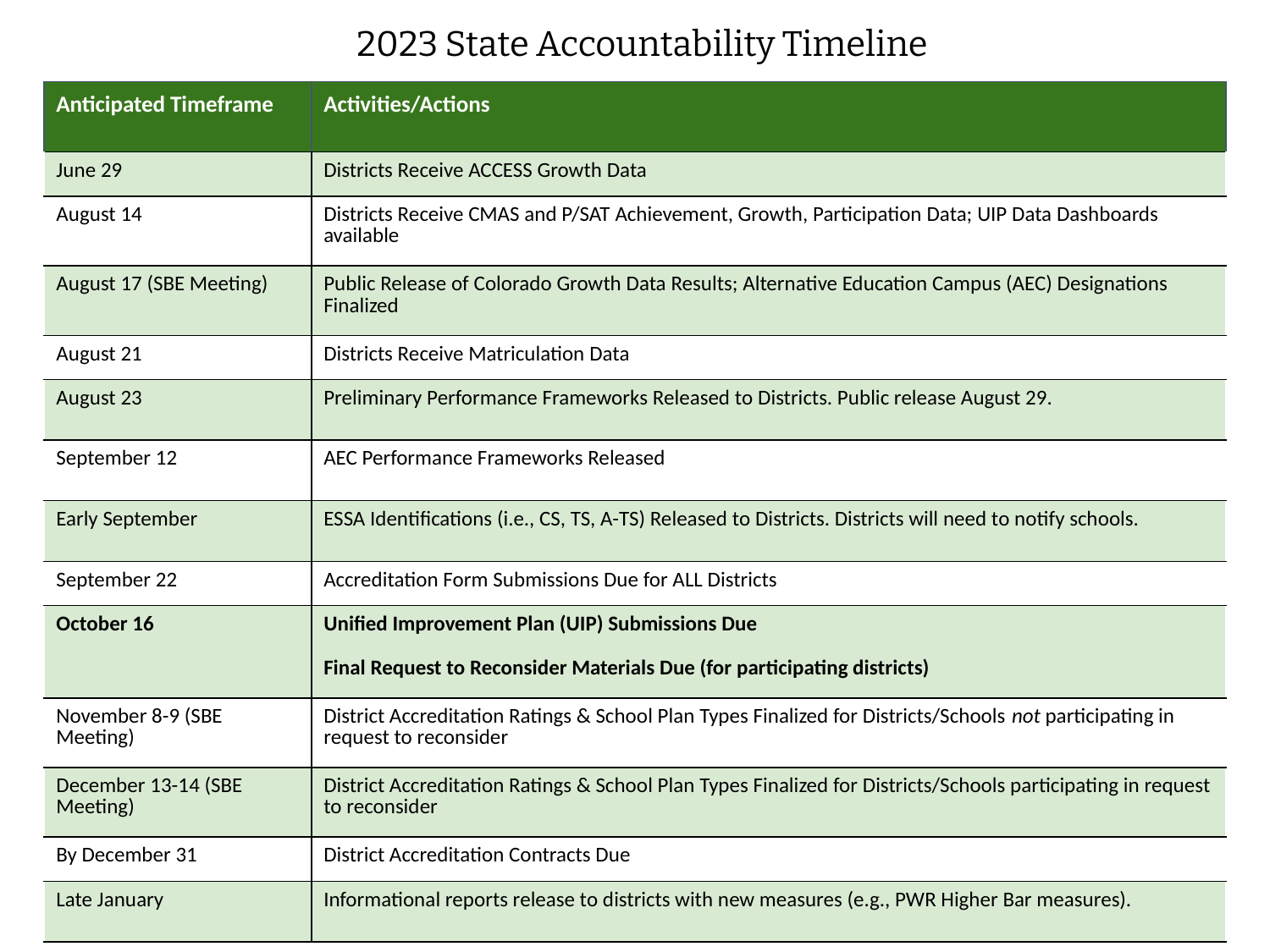

2023 State Accountability Timeline
| Anticipated Timeframe | Activities/Actions |
| --- | --- |
| June 29 | Districts Receive ACCESS Growth Data |
| August 14 | Districts Receive CMAS and P/SAT Achievement, Growth, Participation Data; UIP Data Dashboards available |
| August 17 (SBE Meeting) | Public Release of Colorado Growth Data Results; Alternative Education Campus (AEC) Designations Finalized |
| August 21 | Districts Receive Matriculation Data |
| August 23 | Preliminary Performance Frameworks Released to Districts. Public release August 29. |
| September 12 | AEC Performance Frameworks Released |
| Early September | ESSA Identifications (i.e., CS, TS, A-TS) Released to Districts. Districts will need to notify schools. |
| September 22 | Accreditation Form Submissions Due for ALL Districts |
| October 16 | Unified Improvement Plan (UIP) Submissions Due Final Request to Reconsider Materials Due (for participating districts) |
| November 8-9 (SBE Meeting) | District Accreditation Ratings & School Plan Types Finalized for Districts/Schools not participating in request to reconsider |
| December 13-14 (SBE Meeting) | District Accreditation Ratings & School Plan Types Finalized for Districts/Schools participating in request to reconsider |
| By December 31 | District Accreditation Contracts Due |
| Late January | Informational reports release to districts with new measures (e.g., PWR Higher Bar measures). |